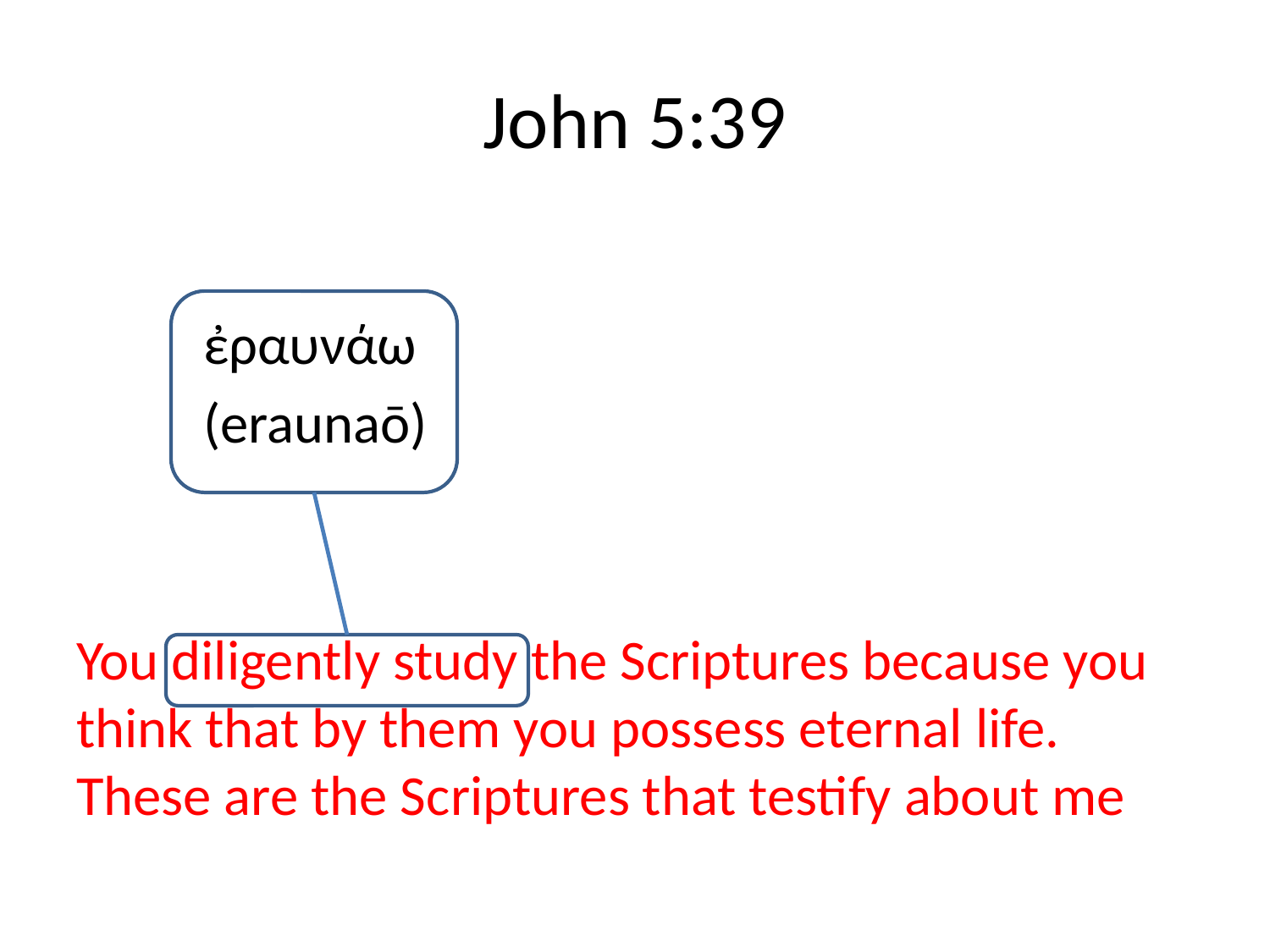

# John 5:39

	ἐραυνάω
	(eraunaō)

You diligently study the Scriptures because you think that by them you possess eternal life. These are the Scriptures that testify about me